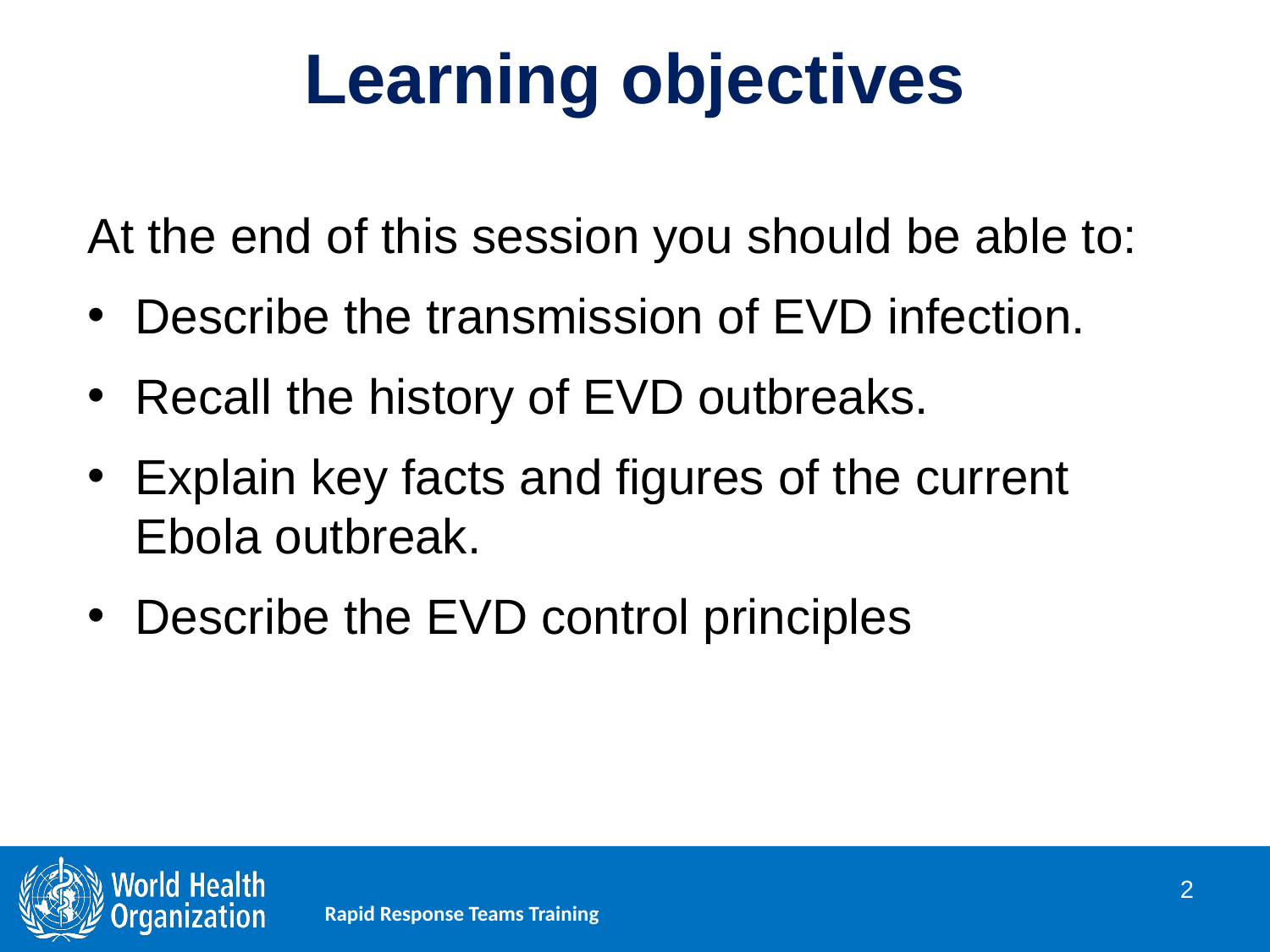

# Learning objectives
At the end of this session you should be able to:
Describe the transmission of EVD infection.
Recall the history of EVD outbreaks.
Explain key facts and figures of the current Ebola outbreak.
Describe the EVD control principles
2